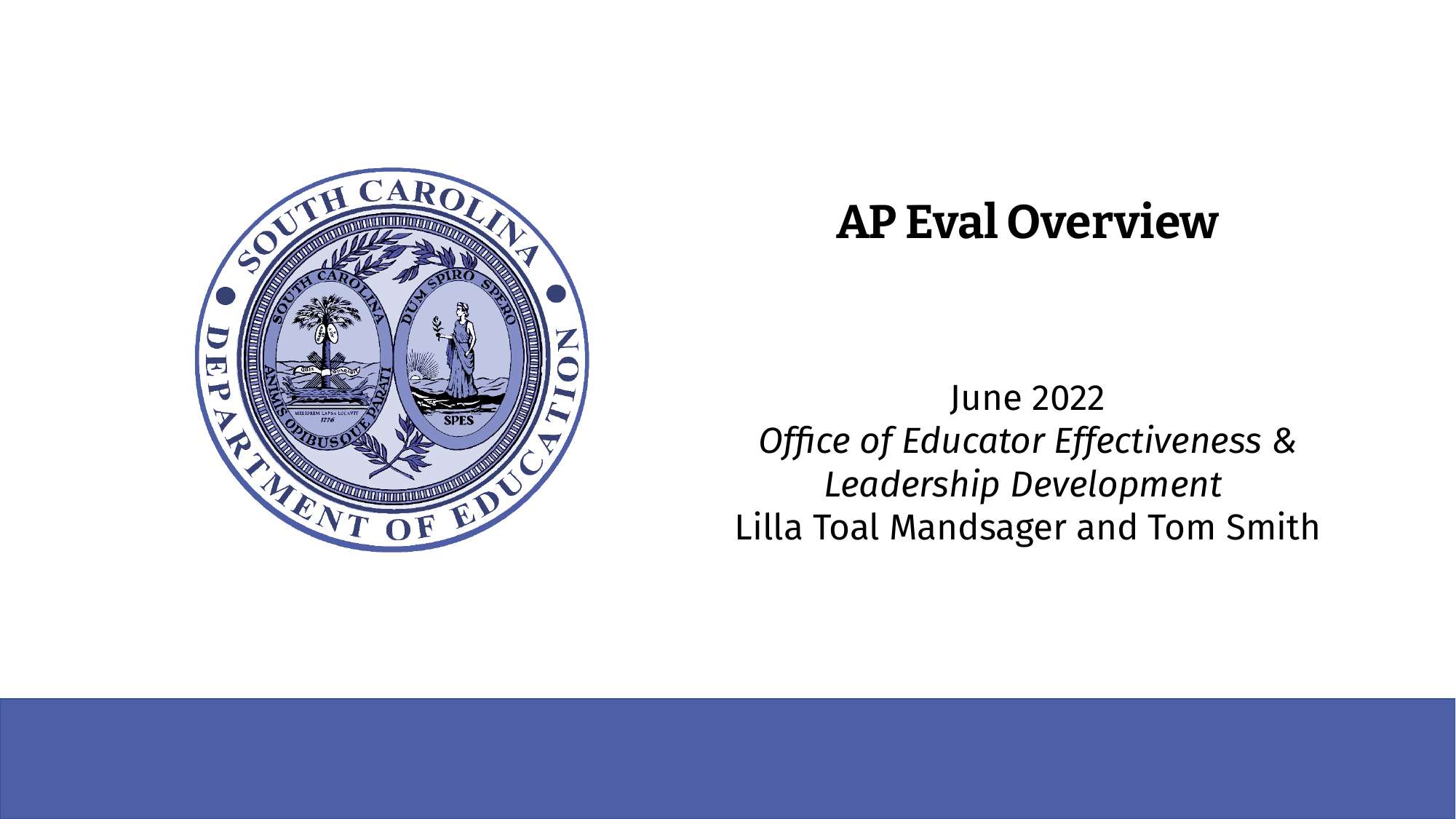

# AP Eval Overview
June 2022
Office of Educator Effectiveness & Leadership Development
Lilla Toal Mandsager and Tom Smith